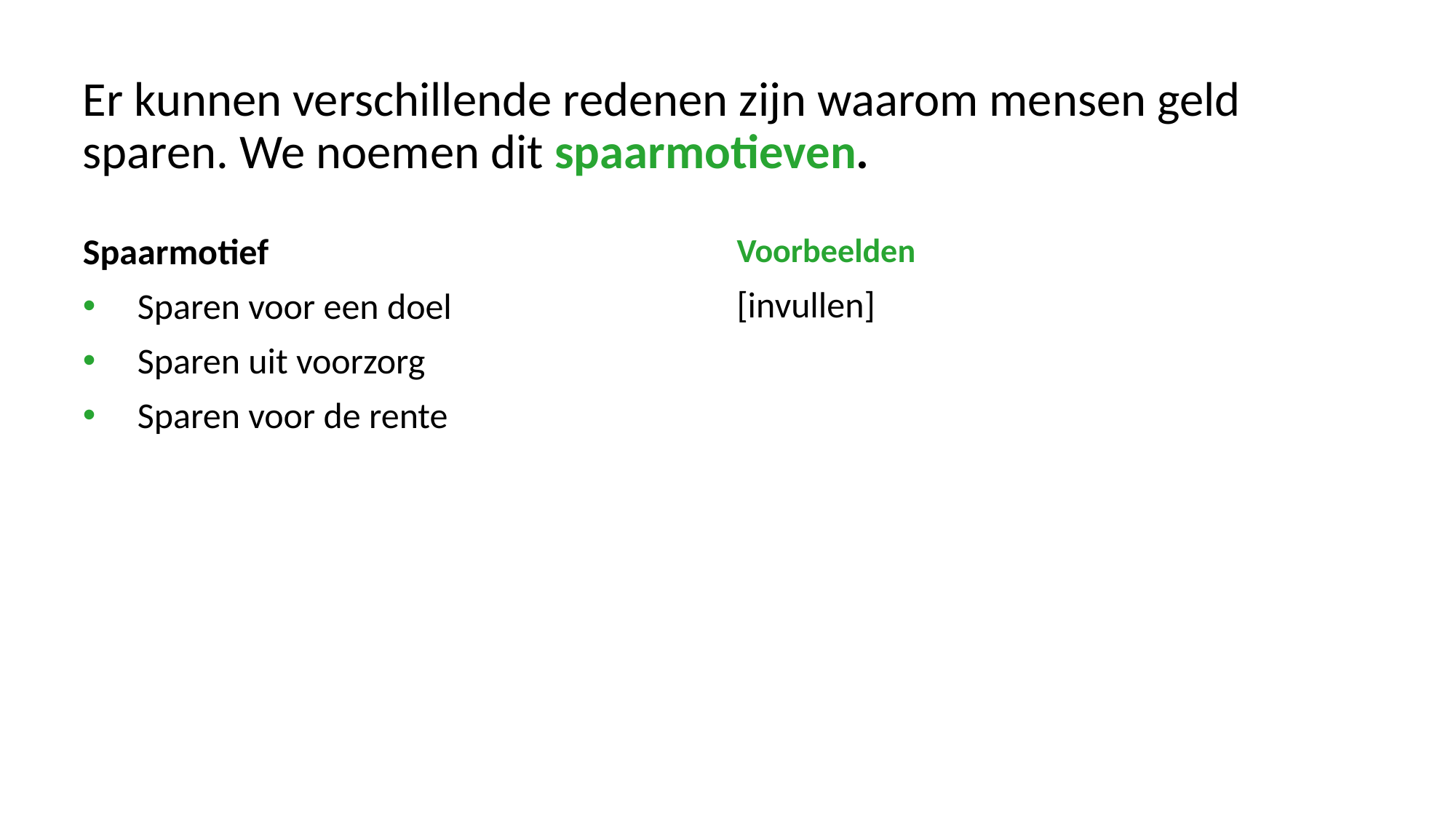

# Er kunnen verschillende redenen zijn waarom mensen geld sparen. We noemen dit spaarmotieven.
Spaarmotief
Sparen voor een doel
Sparen uit voorzorg
Sparen voor de rente

Voorbeelden
[invullen]